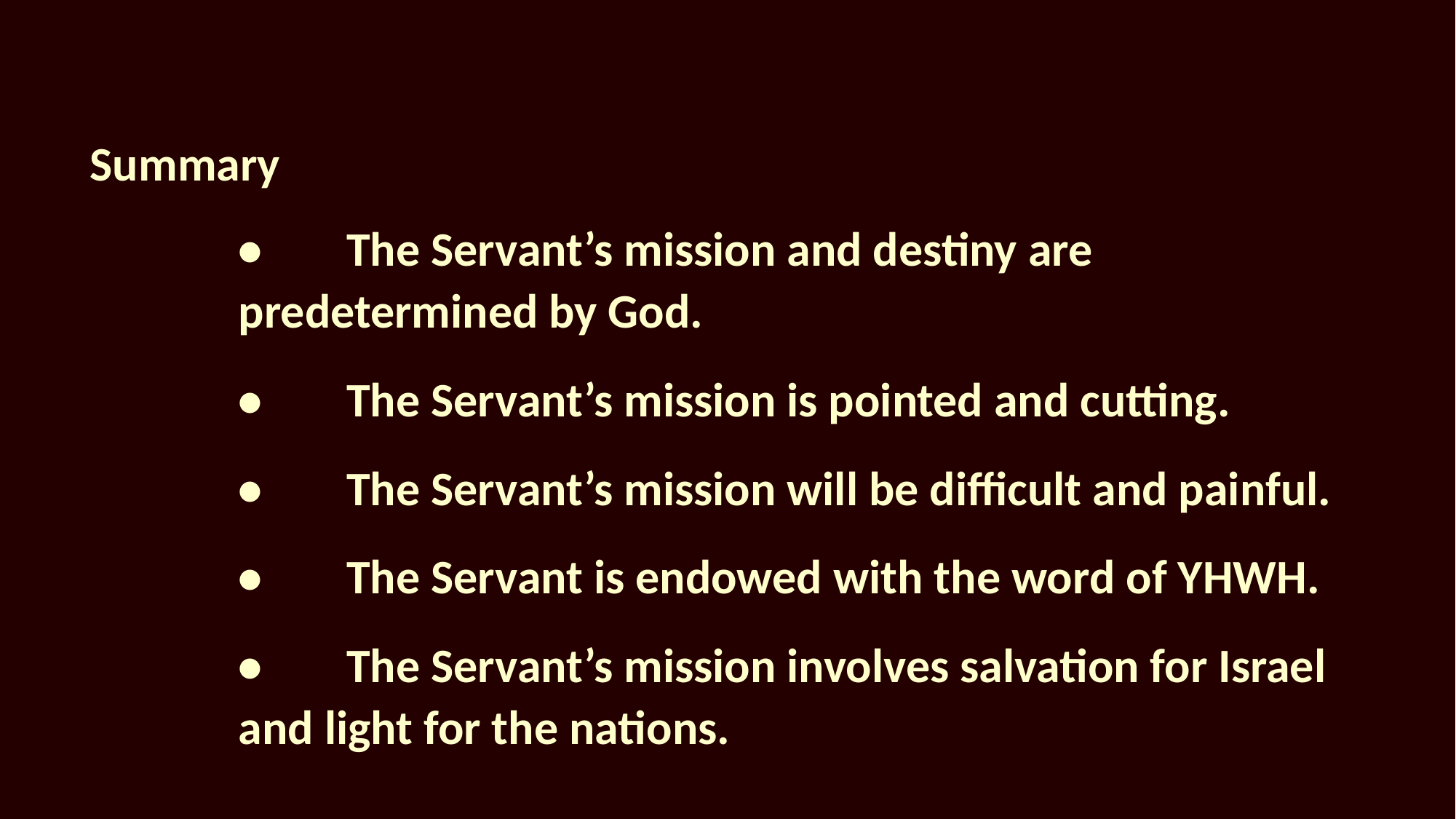

Summary
			•		The Servant’s mission and destiny are predetermined by God.
			•		The Servant’s mission is pointed and cutting.
			•		The Servant’s mission will be difficult and painful.
			•		The Servant is endowed with the word of YHWH.
			•		The Servant’s mission involves salvation for Israel and light for the nations.